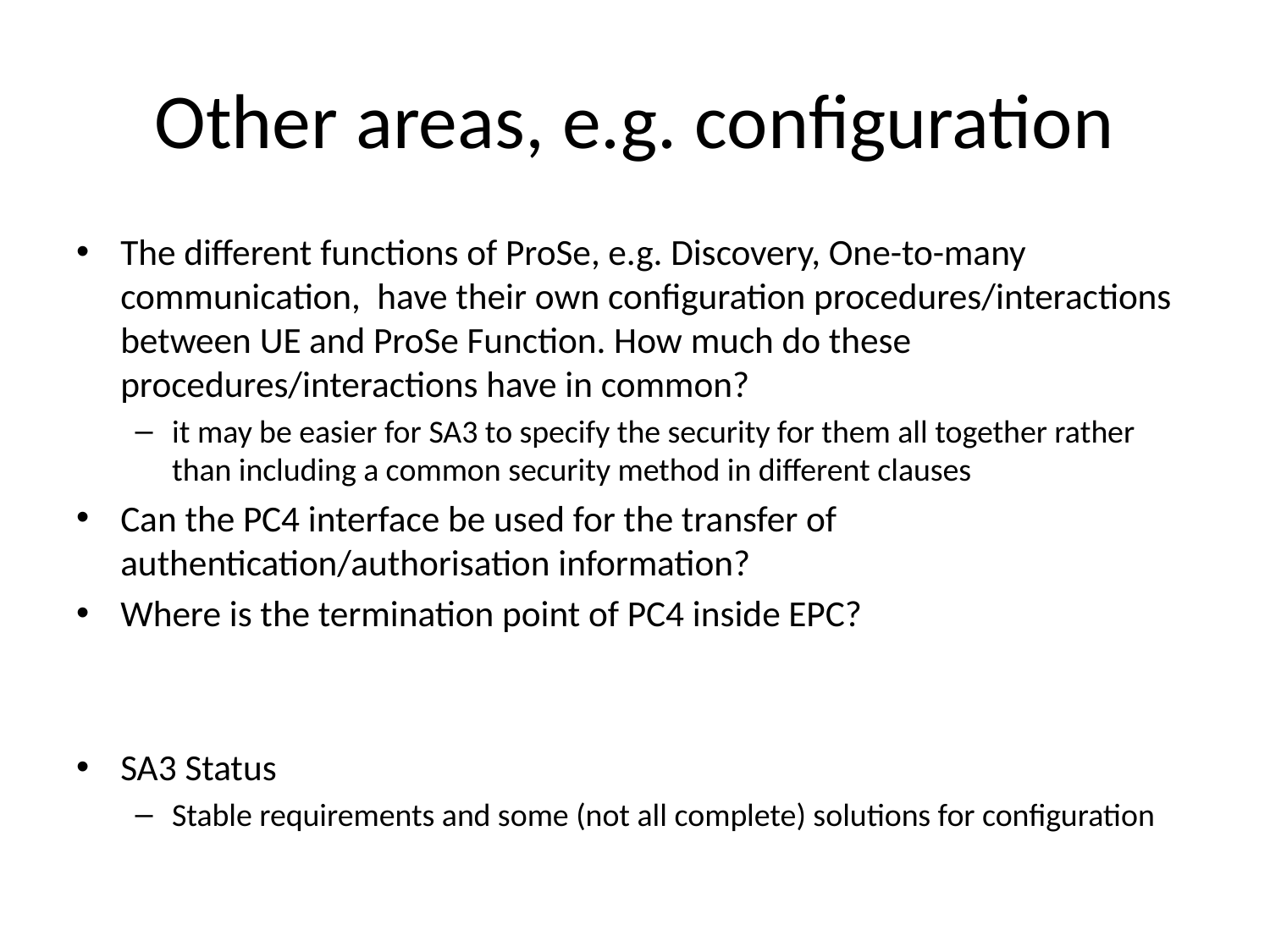

# Other areas, e.g. configuration
The different functions of ProSe, e.g. Discovery, One-to-many communication,  have their own configuration procedures/interactions between UE and ProSe Function. How much do these procedures/interactions have in common?
it may be easier for SA3 to specify the security for them all together rather than including a common security method in different clauses
Can the PC4 interface be used for the transfer of authentication/authorisation information?
Where is the termination point of PC4 inside EPC?

SA3 Status
Stable requirements and some (not all complete) solutions for configuration